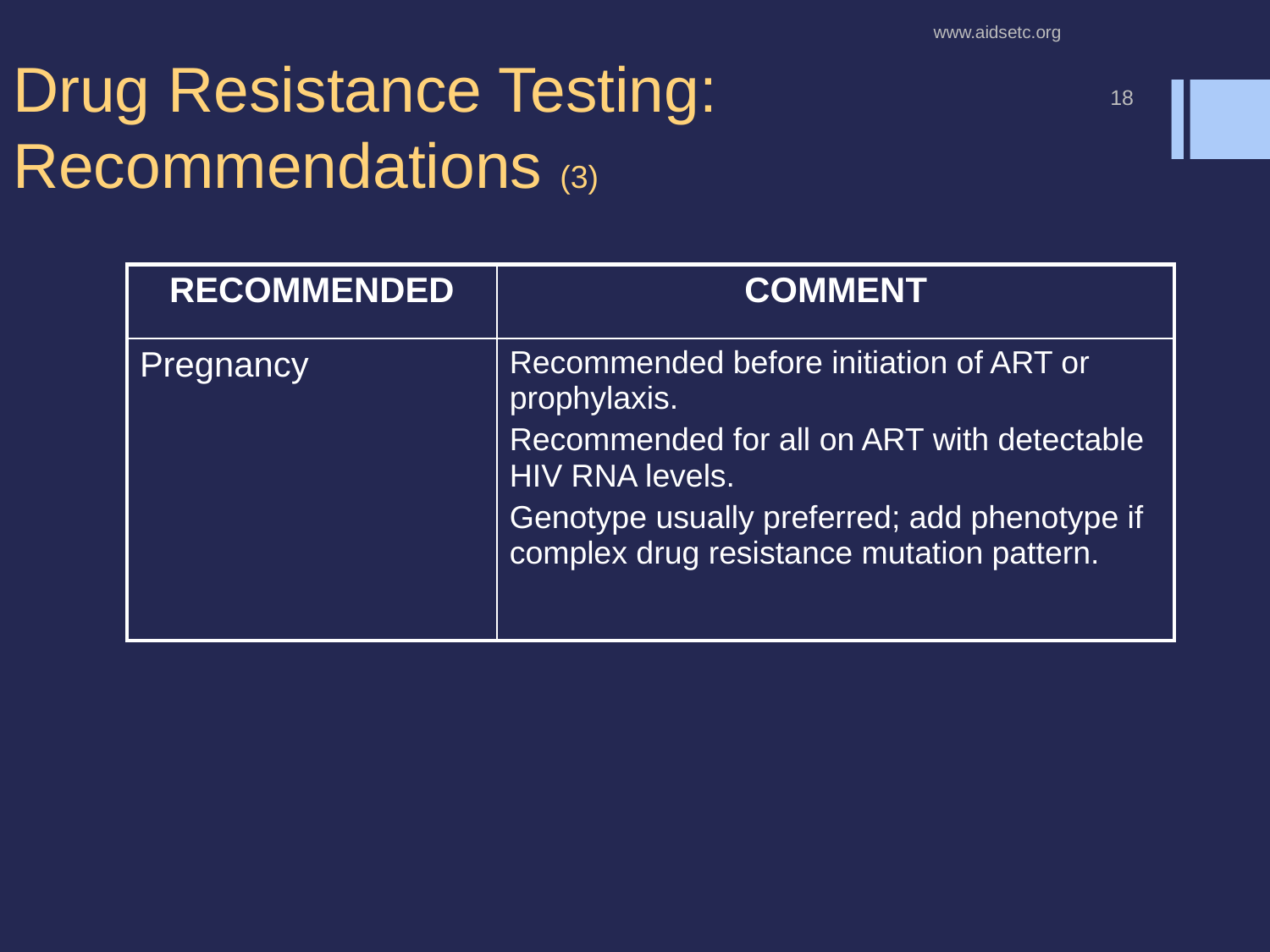

www.aidsetc.org
# Drug Resistance Testing: Recommendations (3)
18
| RECOMMENDED | COMMENT |
| --- | --- |
| Pregnancy | Recommended before initiation of ART or prophylaxis. Recommended for all on ART with detectable HIV RNA levels. Genotype usually preferred; add phenotype if complex drug resistance mutation pattern. |